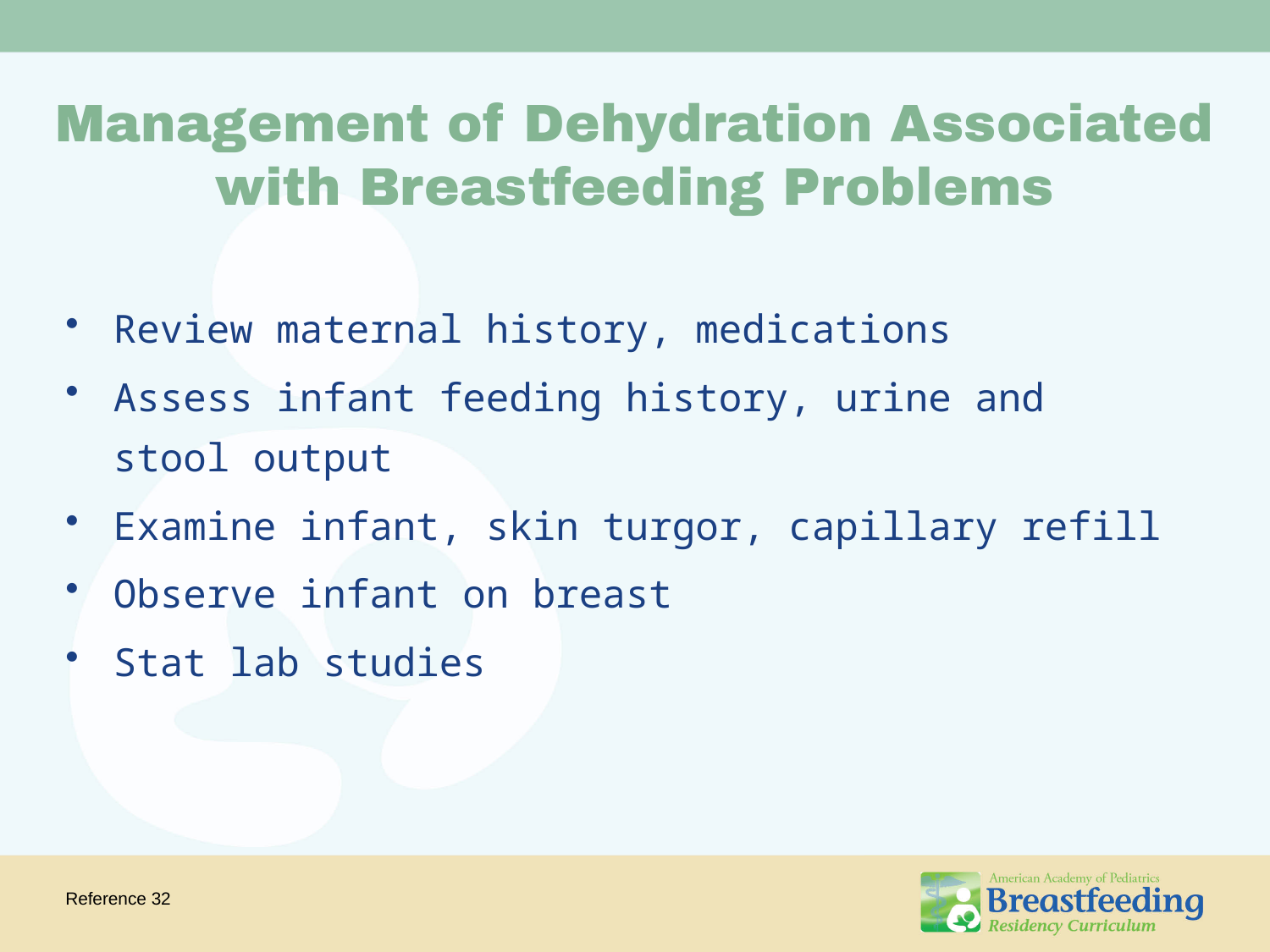

# Management of Dehydration Associated with Breastfeeding Problems
Review maternal history, medications
Assess infant feeding history, urine and stool output
Examine infant, skin turgor, capillary refill
Observe infant on breast
Stat lab studies
Reference 32